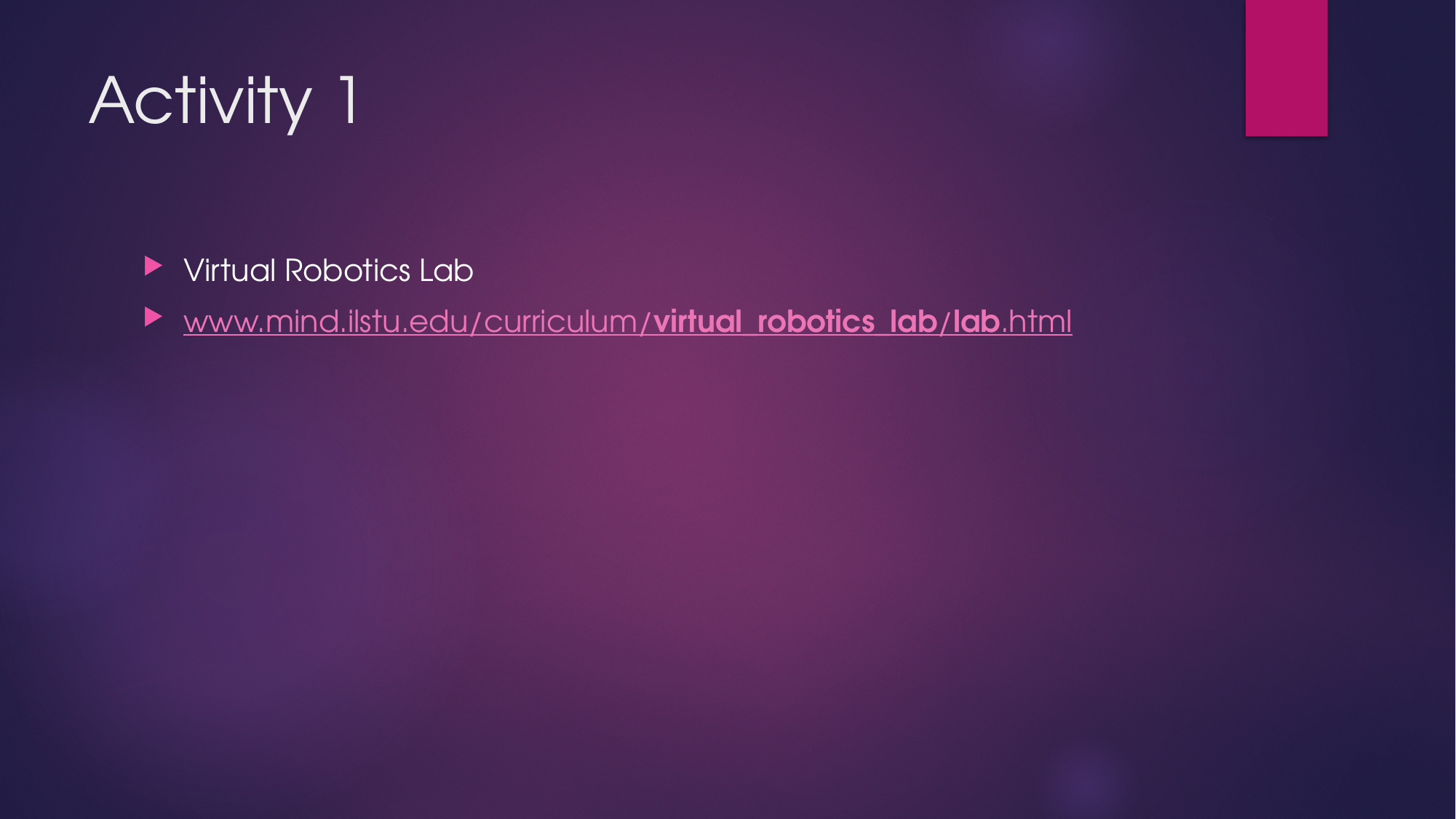

# Activity 1
Virtual Robotics Lab
www.mind.ilstu.edu/curriculum/virtual_robotics_lab/lab.html